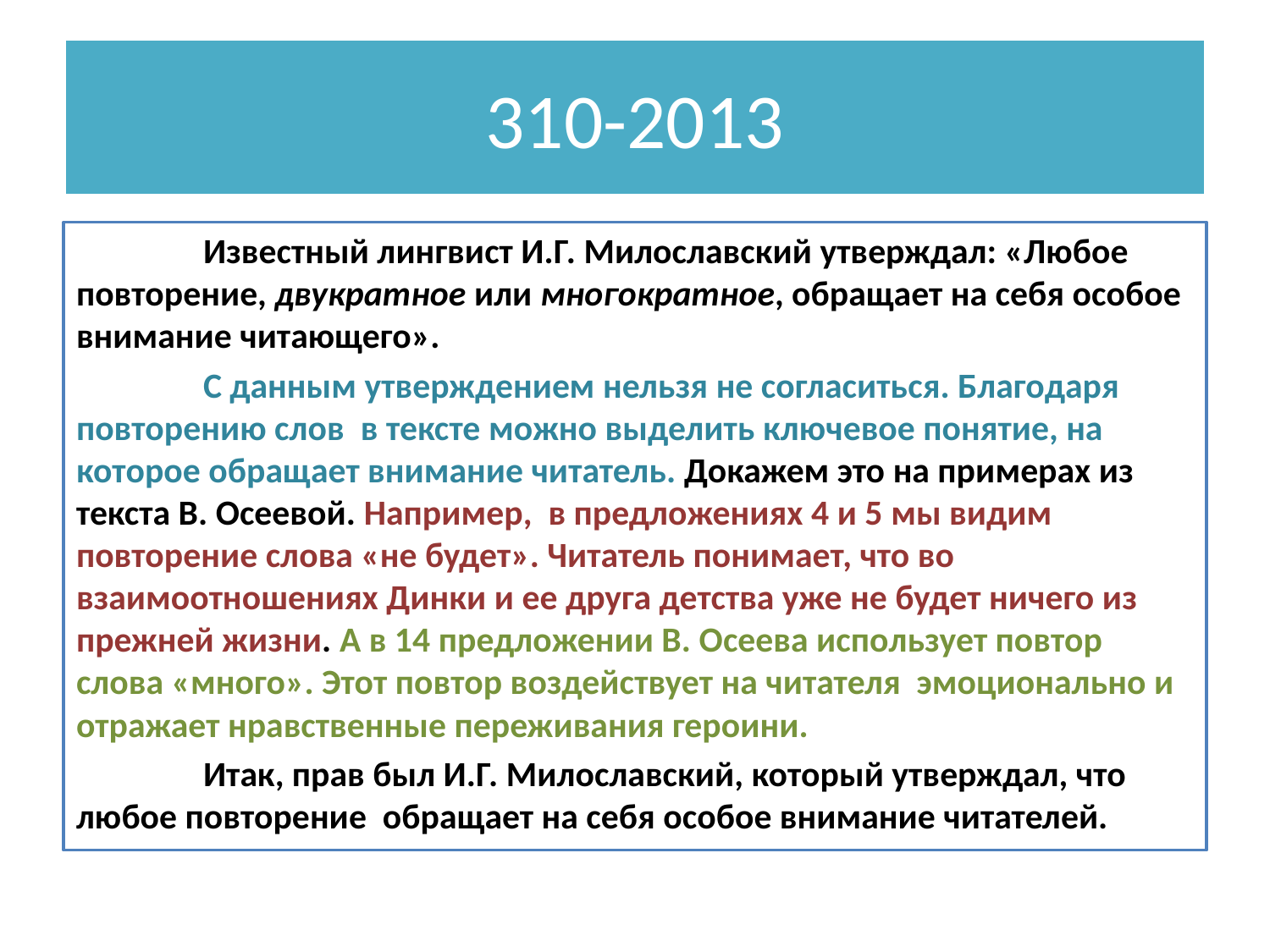

# 310-2013
	Известный лингвист И.Г. Милославский утверждал: «Любое повторение, двукратное или многократное, обращает на себя особое внимание читающего».
	С данным утверждением нельзя не согласиться. Благодаря повторению слов  в тексте можно выделить ключевое понятие, на которое обращает внимание читатель. Докажем это на примерах из текста В. Осеевой. Например,  в предложениях 4 и 5 мы видим повторение слова «не будет». Читатель понимает, что во взаимоотношениях Динки и ее друга детства уже не будет ничего из прежней жизни. А в 14 предложении В. Осеева использует повтор слова «много». Этот повтор воздействует на читателя  эмоционально и отражает нравственные переживания героини.
	Итак, прав был И.Г. Милославский, который утверждал, что любое повторение  обращает на себя особое внимание читателей.